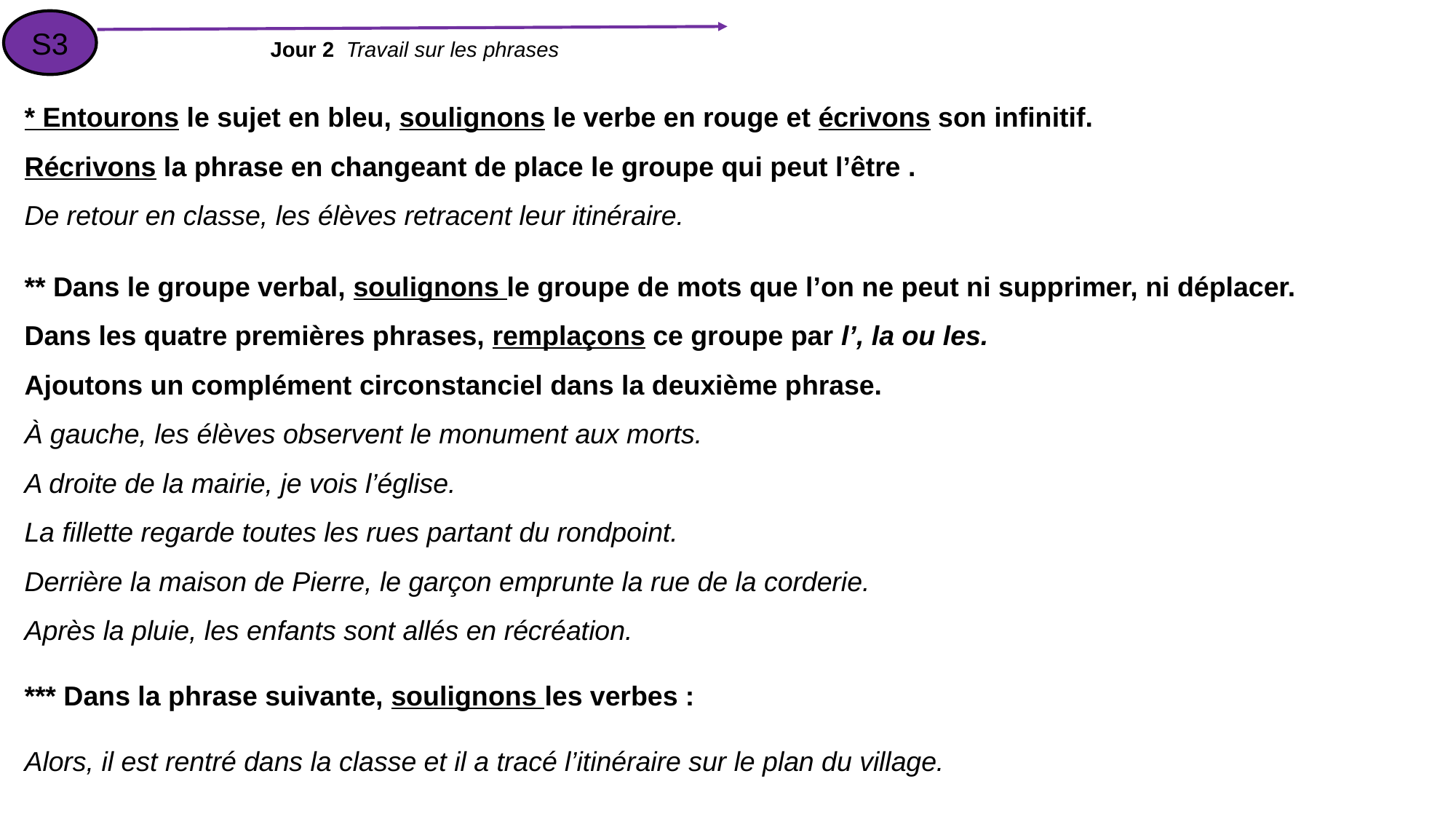

S3
Jour 2  Travail sur les phrases
* Entourons le sujet en bleu, soulignons le verbe en rouge et écrivons son infinitif.
Récrivons la phrase en changeant de place le groupe qui peut l’être .
De retour en classe, les élèves retracent leur itinéraire.

** Dans le groupe verbal, soulignons le groupe de mots que l’on ne peut ni supprimer, ni déplacer.
Dans les quatre premières phrases, remplaçons ce groupe par l’, la ou les.
Ajoutons un complément circonstanciel dans la deuxième phrase.
À gauche, les élèves observent le monument aux morts.
A droite de la mairie, je vois l’église.
La fillette regarde toutes les rues partant du rondpoint.
Derrière la maison de Pierre, le garçon emprunte la rue de la corderie.
Après la pluie, les enfants sont allés en récréation.

*** Dans la phrase suivante, soulignons les verbes :

Alors, il est rentré dans la classe et il a tracé l’itinéraire sur le plan du village.